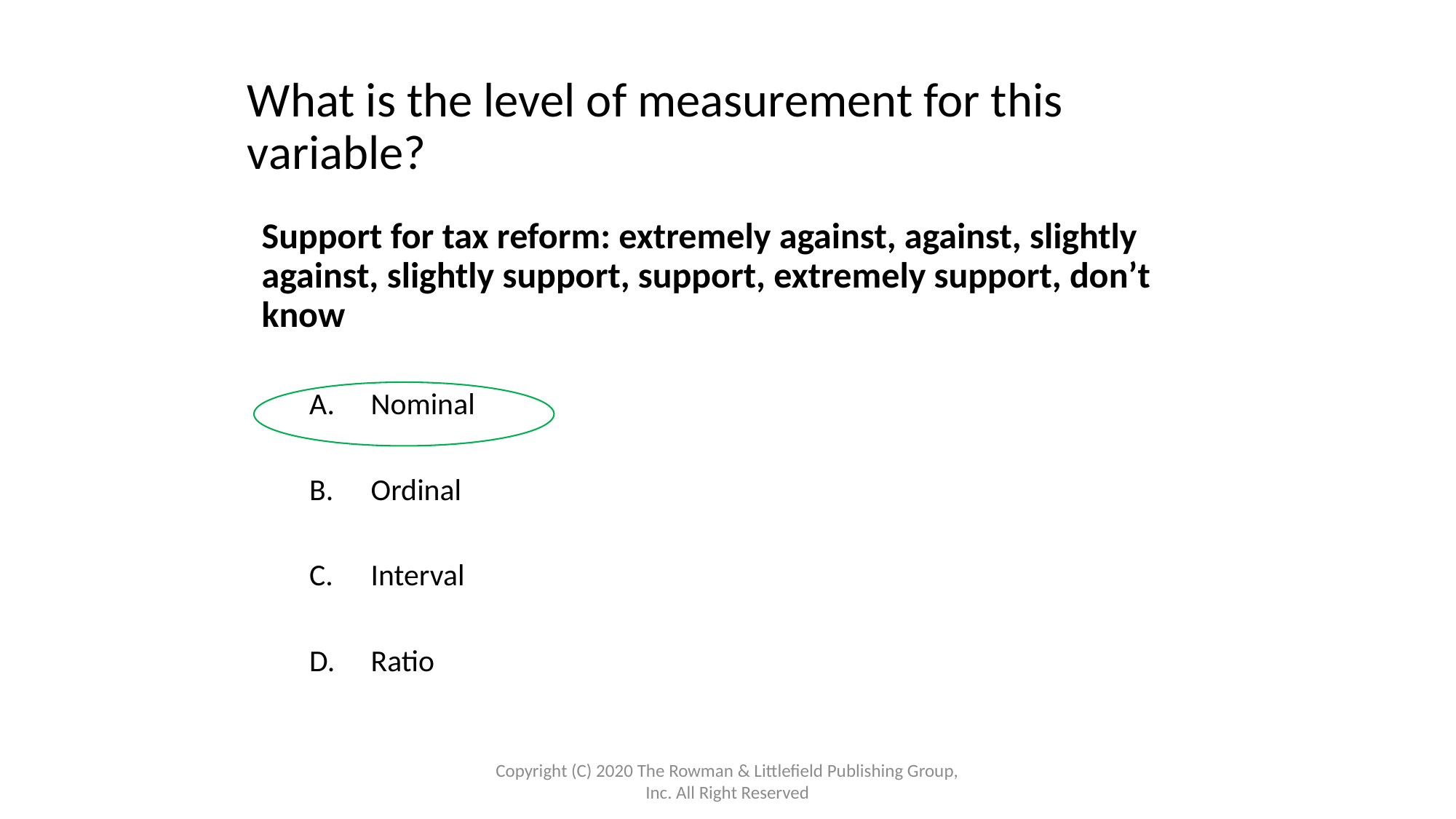

# What is the level of measurement for this variable?
Support for tax reform: extremely against, against, slightly against, slightly support, support, extremely support, don’t know
Nominal
Ordinal
Interval
Ratio

Copyright (C) 2020 The Rowman & Littlefield Publishing Group, Inc. All Right Reserved